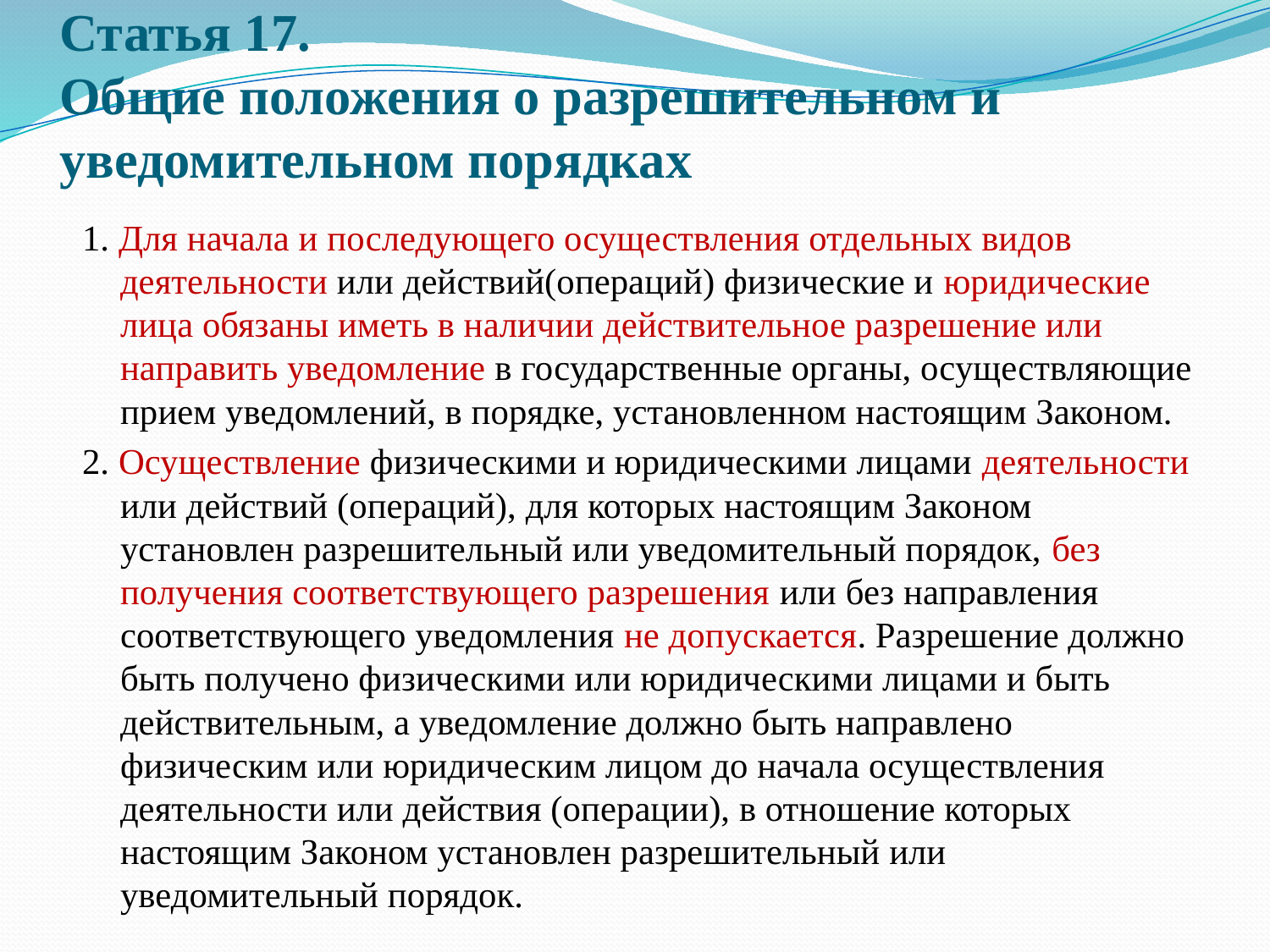

# Статья 17. Общие положения о разрешительном и уведомительном порядках
1. Для начала и последующего осуществления отдельных видов деятельности или действий(операций) физические и юридические лица обязаны иметь в наличии действительное разрешение или направить уведомление в государственные органы, осуществляющие прием уведомлений, в порядке, установленном настоящим Законом.
2. Осуществление физическими и юридическими лицами деятельности или действий (операций), для которых настоящим Законом установлен разрешительный или уведомительный порядок, без получения соответствующего разрешения или без направления соответствующего уведомления не допускается. Разрешение должно быть получено физическими или юридическими лицами и быть действительным, а уведомление должно быть направлено физическим или юридическим лицом до начала осуществления деятельности или действия (операции), в отношение которых настоящим Законом установлен разрешительный или уведомительный порядок.